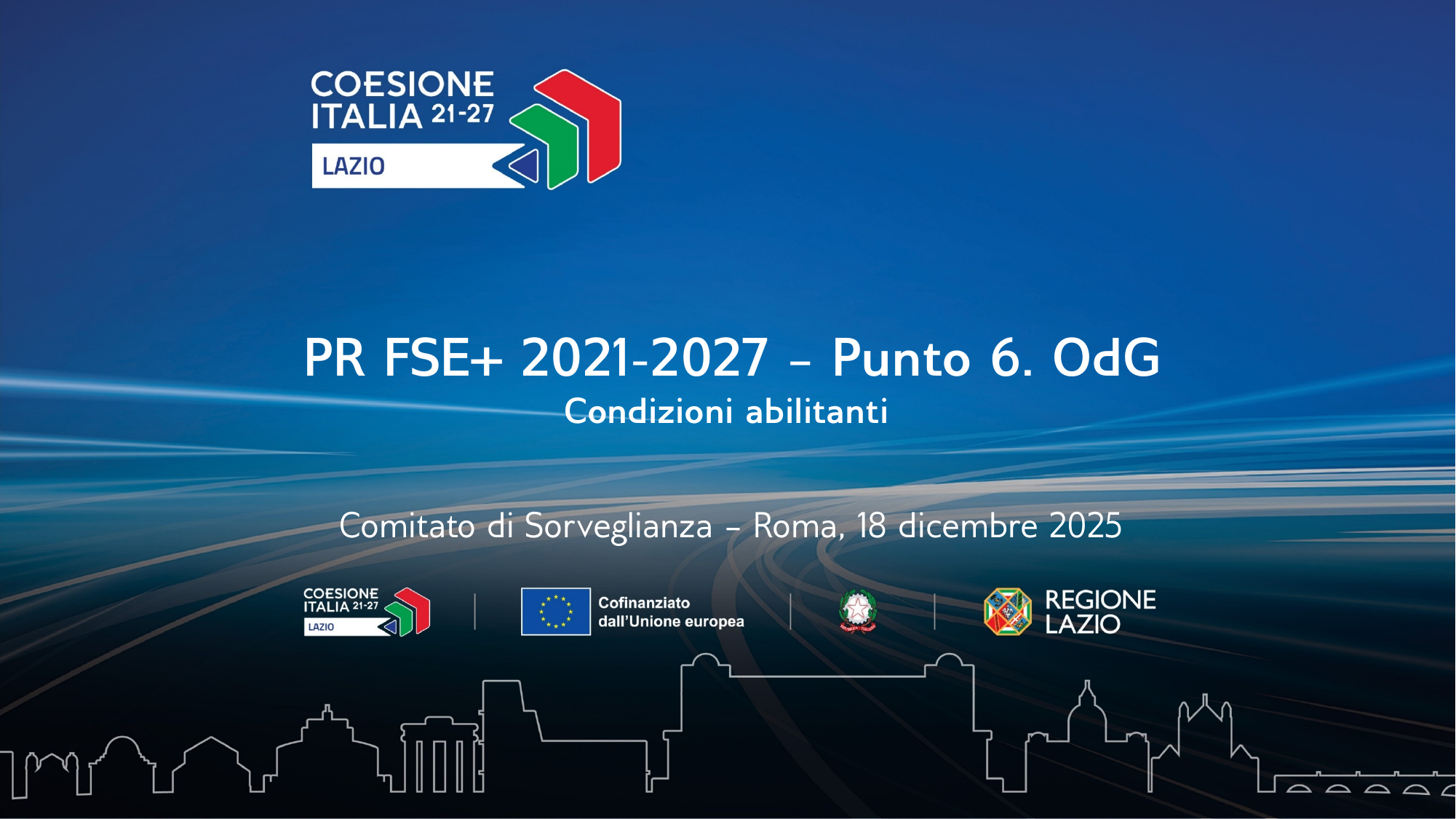

PR FSE+ 2021-2027 – Punto 6. OdG
Condizioni abilitanti

Comitato di Sorveglianza – Roma, 18 dicembre 2025